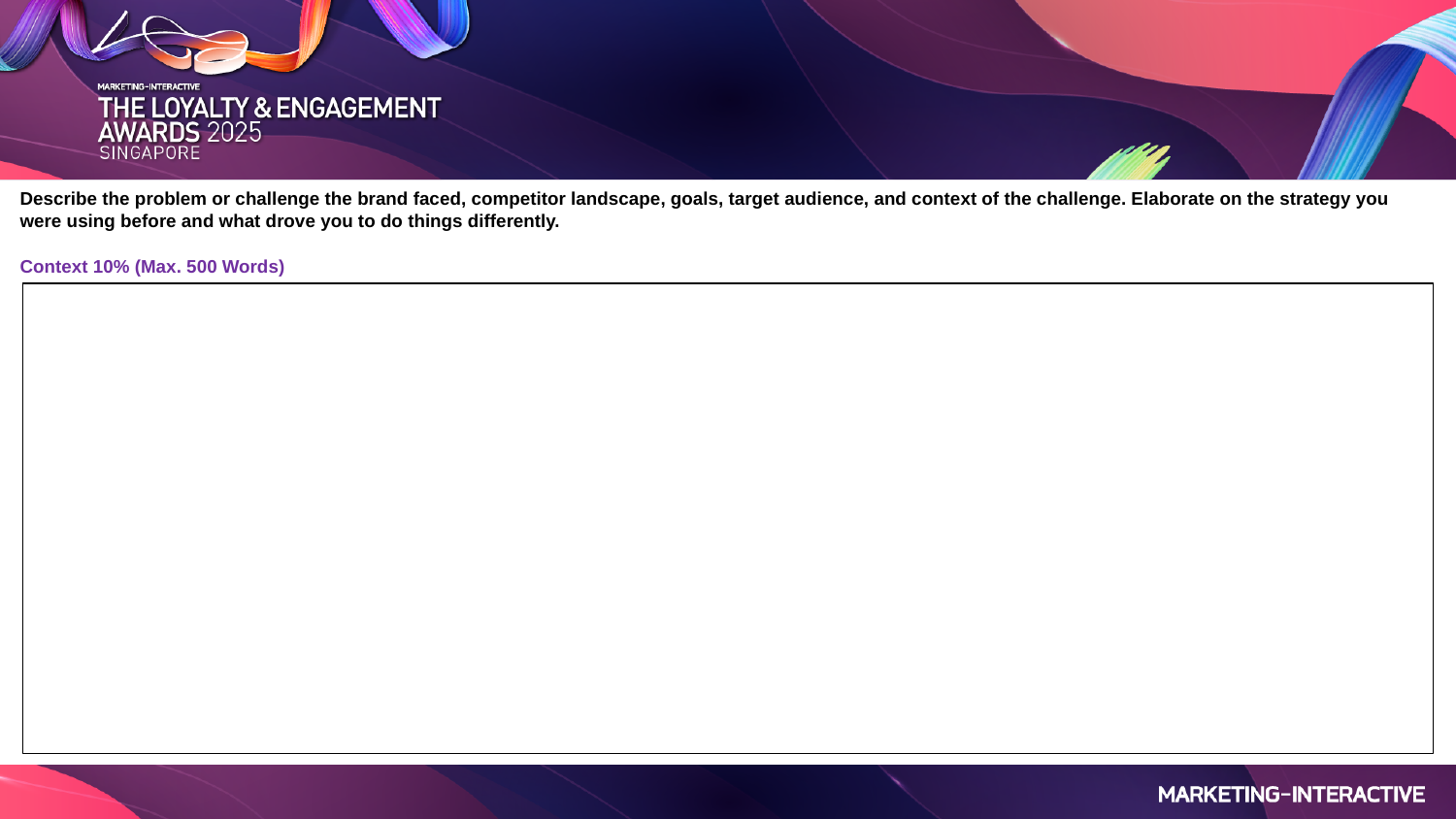

Describe the problem or challenge the brand faced, competitor landscape, goals, target audience, and context of the challenge. Elaborate on the strategy you were using before and what drove you to do things differently.
Context 10% (Max. 500 Words)